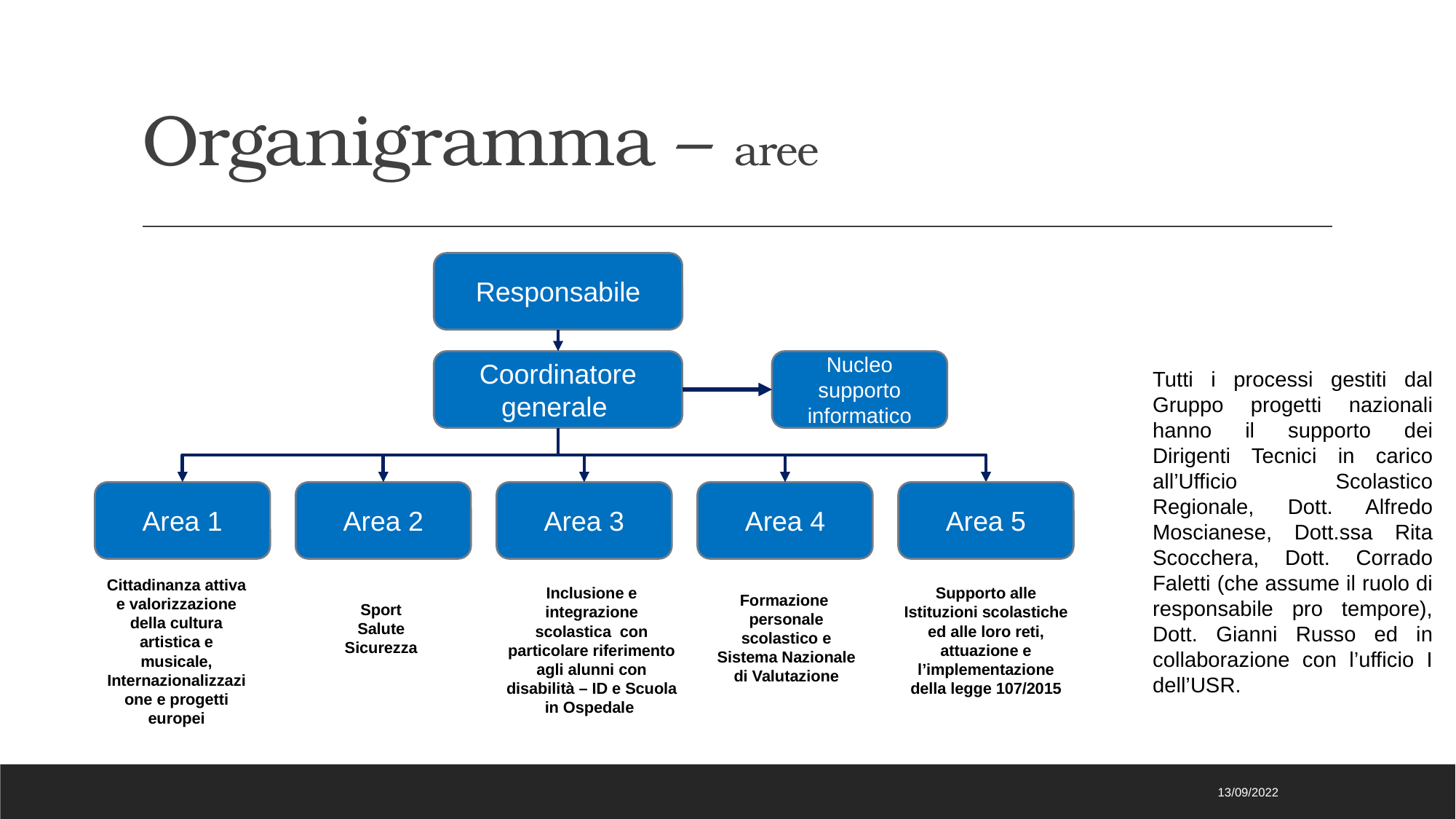

# Organigramma – aree
Responsabile
Nucleo supporto informatico
Coordinatore generale
Tutti i processi gestiti dal Gruppo progetti nazionali hanno il supporto dei Dirigenti Tecnici in carico all’Ufficio Scolastico Regionale, Dott. Alfredo Moscianese, Dott.ssa Rita Scocchera, Dott. Corrado Faletti (che assume il ruolo di responsabile pro tempore), Dott. Gianni Russo ed in collaborazione con l’ufficio I dell’USR.
Area 1
Area 5
Area 2
Area 3
Area 4
Cittadinanza attiva e valorizzazione della cultura artistica e musicale, Internazionalizzazione e progetti europei
Inclusione e integrazione scolastica  con particolare riferimento agli alunni con disabilità – ID e Scuola in Ospedale
Supporto alle Istituzioni scolastiche ed alle loro reti,
attuazione e l’implementazione della legge 107/2015
Formazione  personale scolastico e Sistema Nazionale di Valutazione
Sport
Salute
Sicurezza
13/09/2022